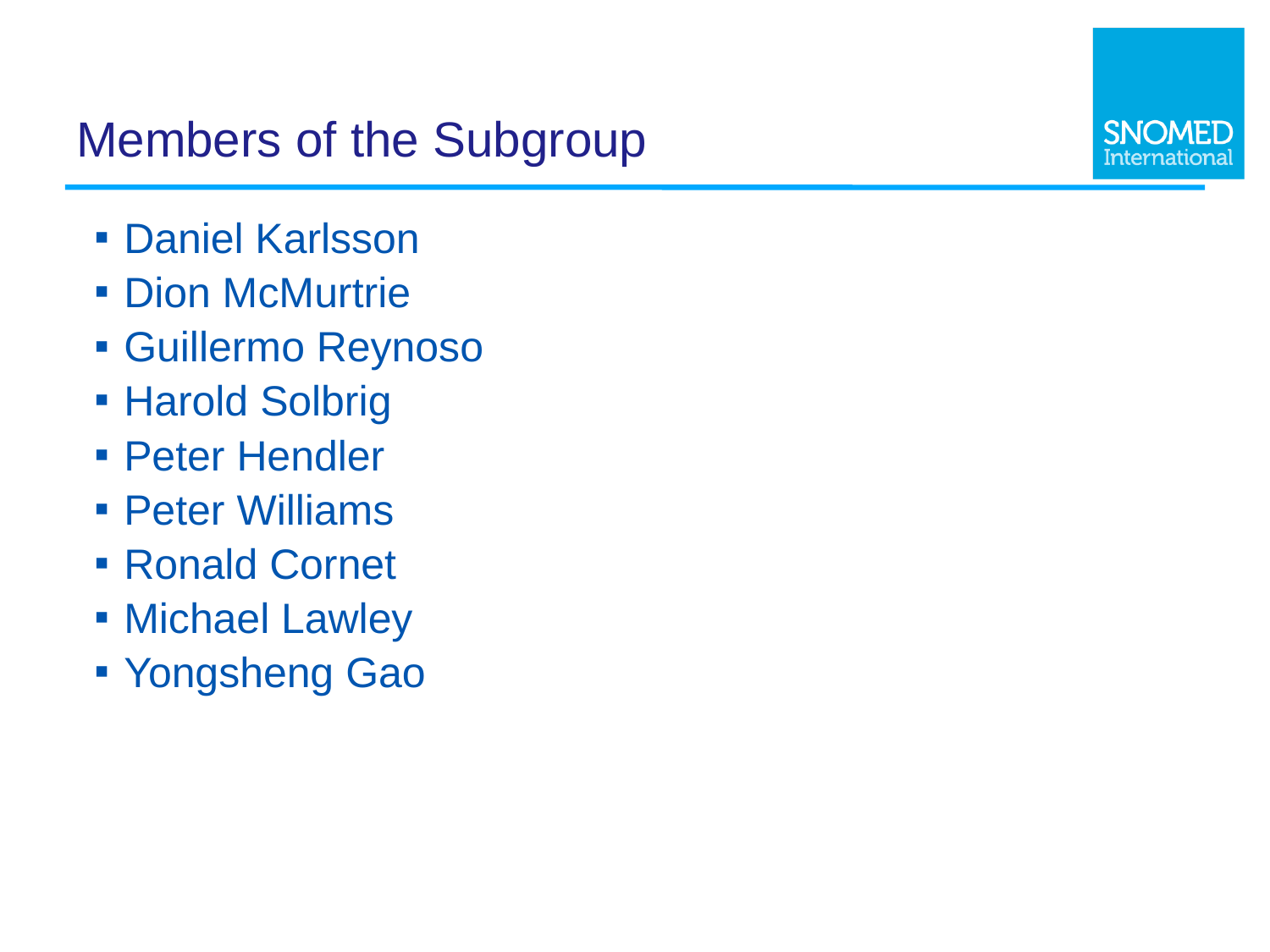

# Members of the Subgroup
Daniel Karlsson
Dion McMurtrie
Guillermo Reynoso
Harold Solbrig
Peter Hendler
Peter Williams﻿
Ronald Cornet
Michael Lawley
Yongsheng Gao